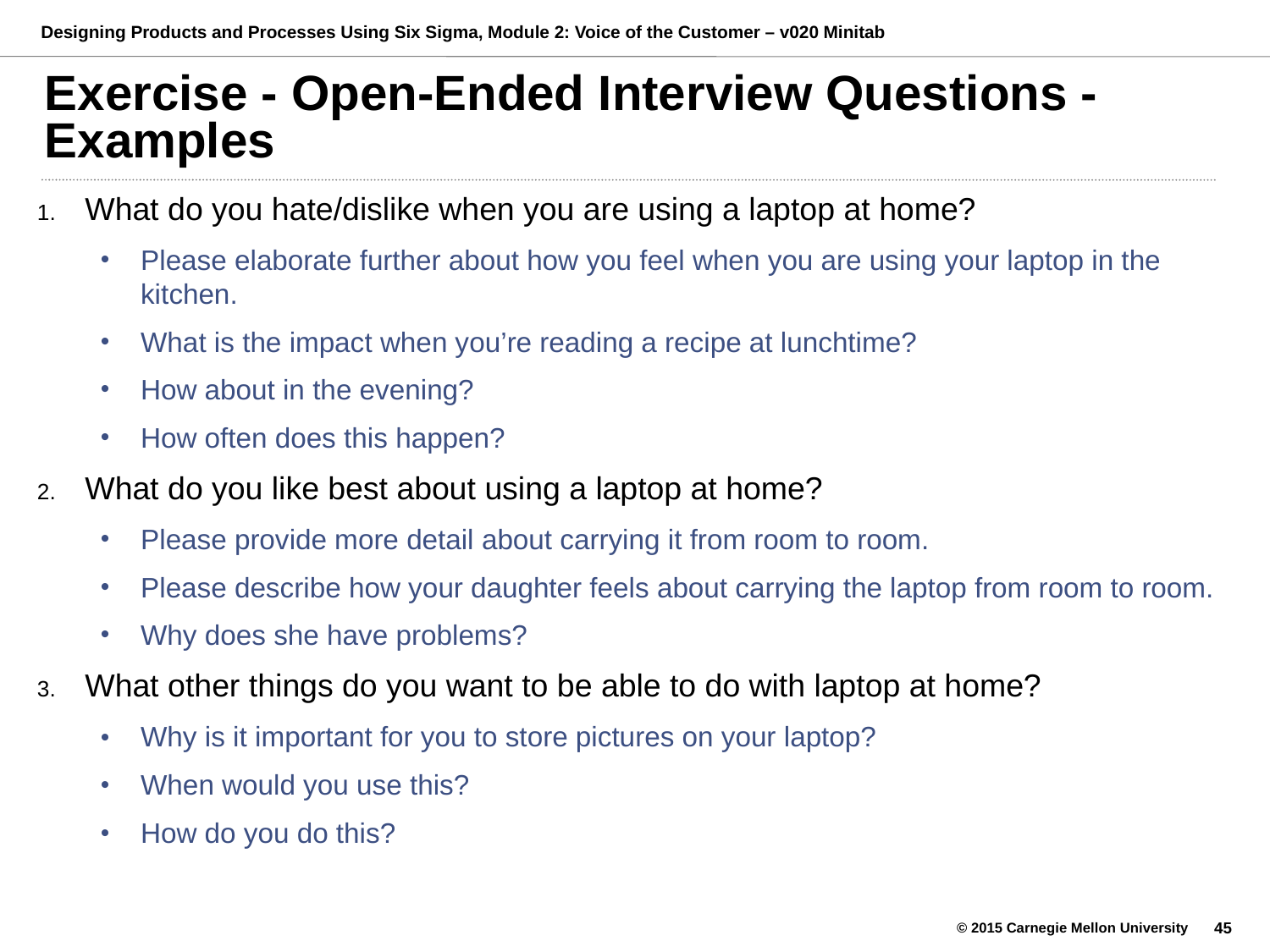

# Exercise - Open-Ended Interview Questions - Examples
What do you hate/dislike when you are using a laptop at home?
Please elaborate further about how you feel when you are using your laptop in the kitchen.
What is the impact when you’re reading a recipe at lunchtime?
How about in the evening?
How often does this happen?
What do you like best about using a laptop at home?
Please provide more detail about carrying it from room to room.
Please describe how your daughter feels about carrying the laptop from room to room.
Why does she have problems?
What other things do you want to be able to do with laptop at home?
Why is it important for you to store pictures on your laptop?
When would you use this?
How do you do this?